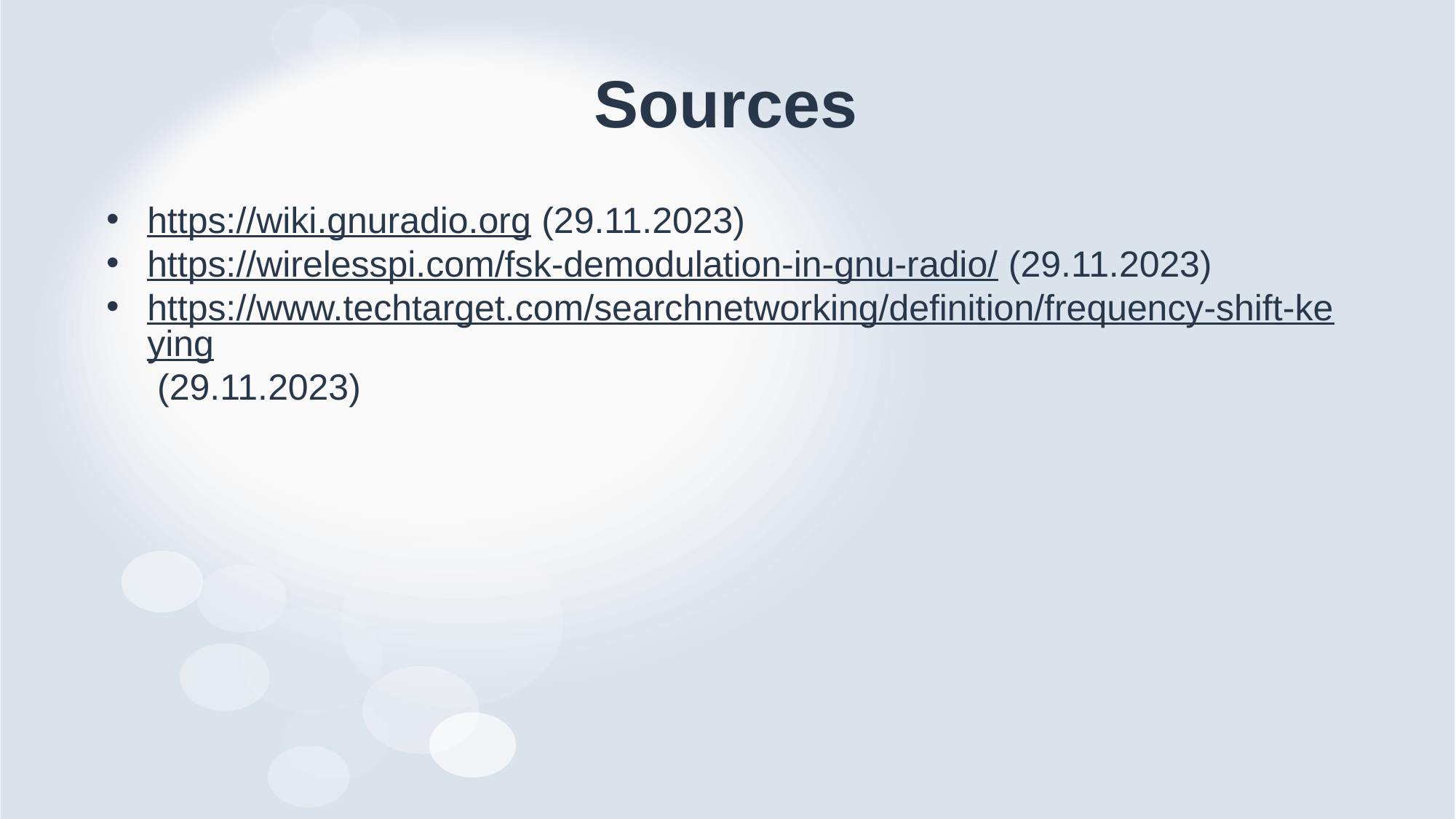

# Sources
https://wiki.gnuradio.org (29.11.2023)
https://wirelesspi.com/fsk-demodulation-in-gnu-radio/ (29.11.2023)
https://www.techtarget.com/searchnetworking/definition/frequency-shift-keying (29.11.2023)